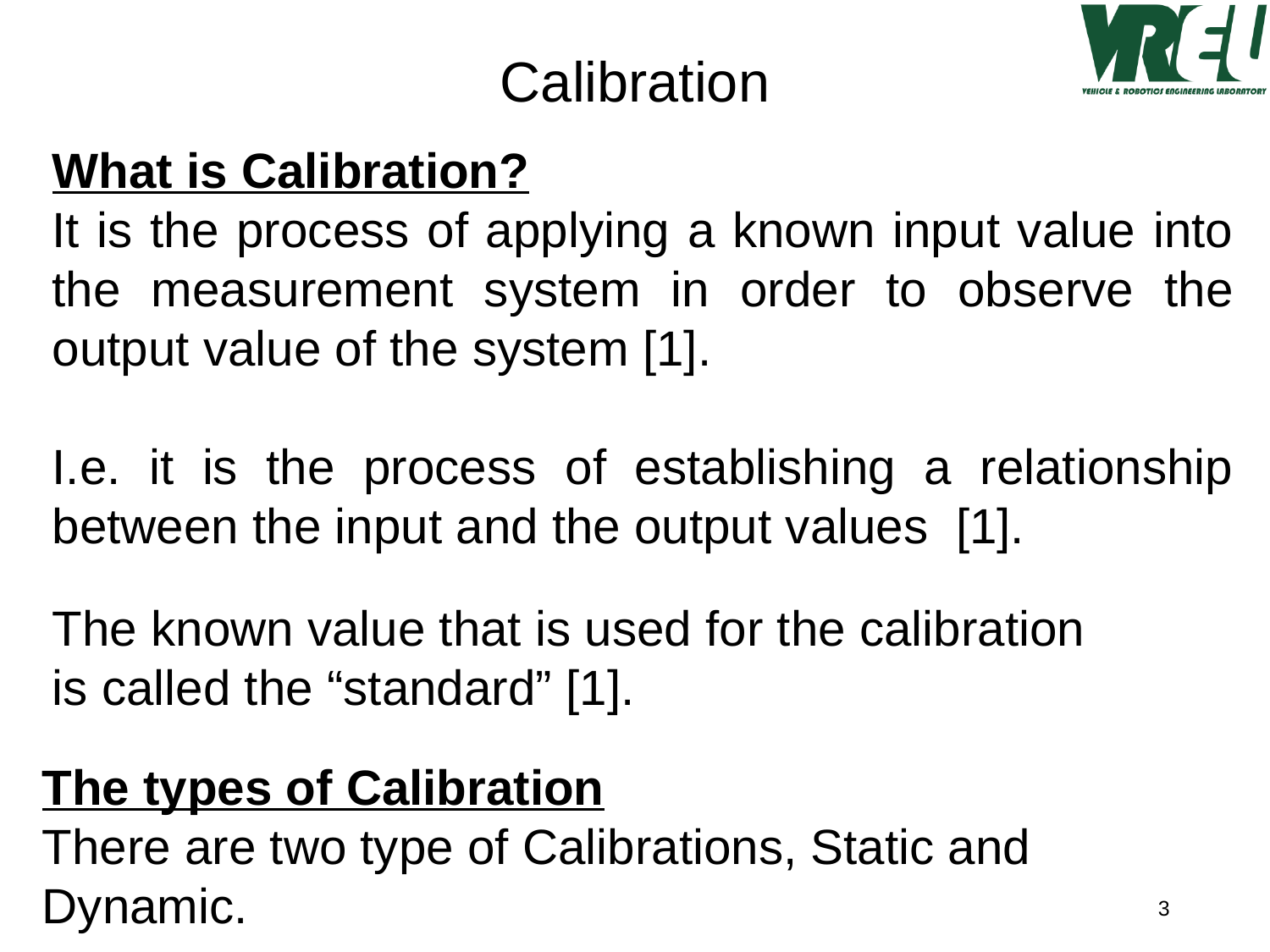

Calibration
What is Calibration?
It is the process of applying a known input value into the measurement system in order to observe the output value of the system [1].

I.e. it is the process of establishing a relationship between the input and the output values  [1].
The known value that is used for the calibration is called the “standard” [1].
The types of Calibration
There are two type of Calibrations, Static and Dynamic.
3